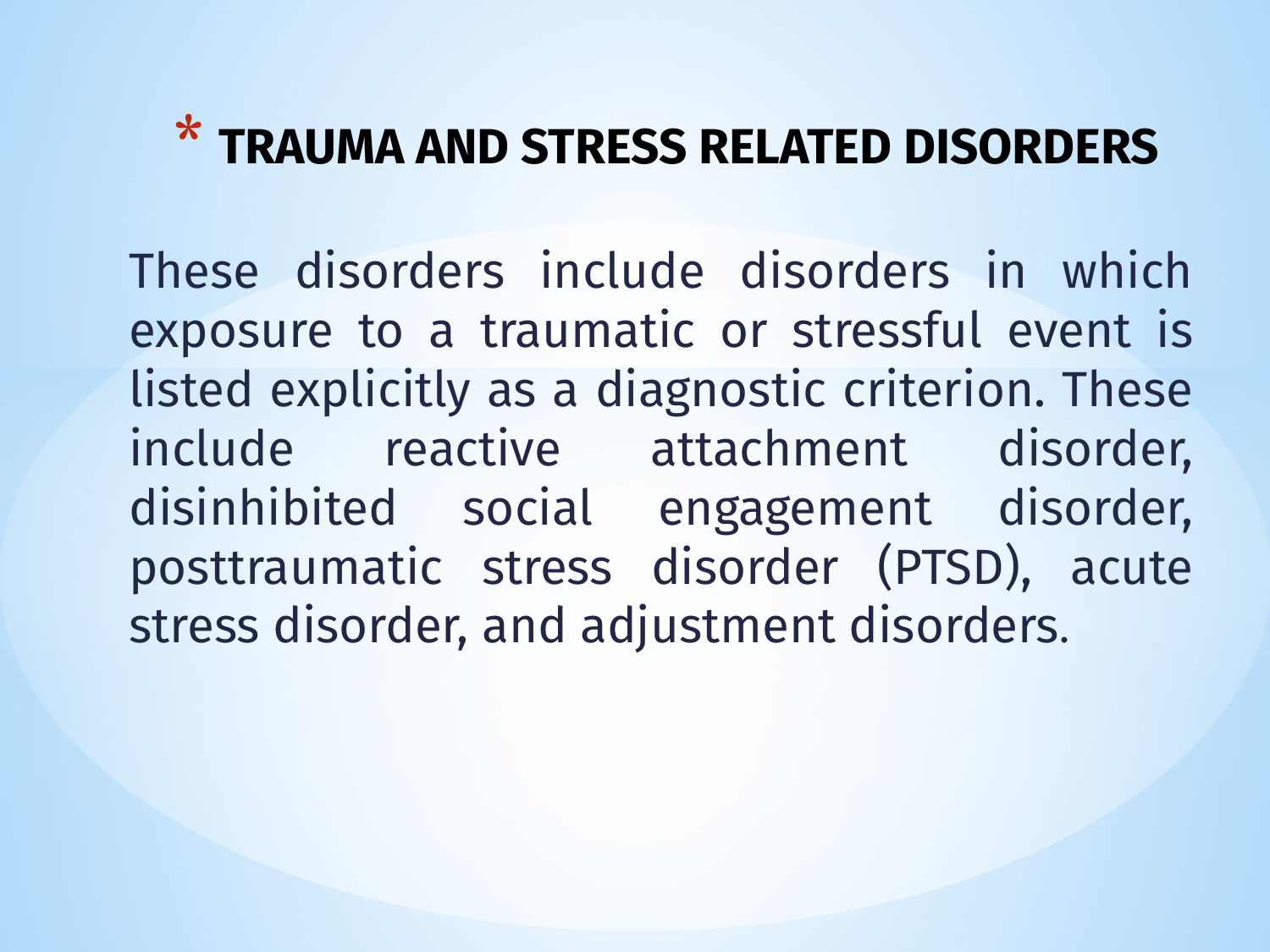

# TRAUMA AND STRESS RELATED DISORDERS
These disorders include disorders in which exposure to a traumatic or stressful event is listed explicitly as a diagnostic criterion. These include reactive attachment disorder, disinhibited social engagement disorder, posttraumatic stress disorder (PTSD), acute stress disorder, and adjustment disorders.